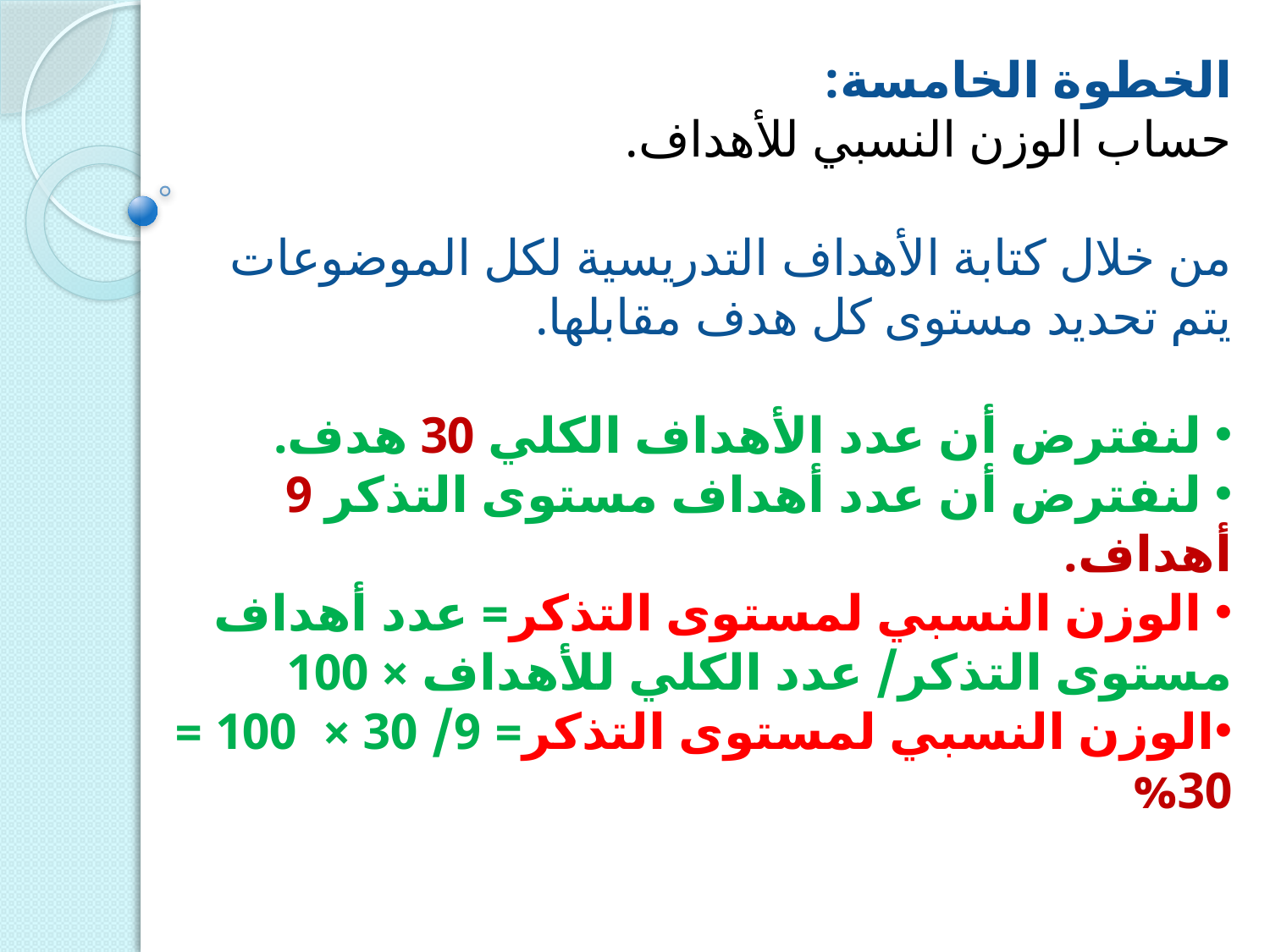

الخطوة الخامسة:
حساب الوزن النسبي للأهداف.

من خلال كتابة الأهداف التدريسية لكل الموضوعات يتم تحديد مستوى كل هدف مقابلها.

 لنفترض أن عدد الأهداف الكلي 30 هدف.
 لنفترض أن عدد أهداف مستوى التذكر 9 أهداف.
 الوزن النسبي لمستوى التذكر= عدد أهداف مستوى التذكر/ عدد الكلي للأهداف × 100
الوزن النسبي لمستوى التذكر= 9/ 30 ×  100 = 30%